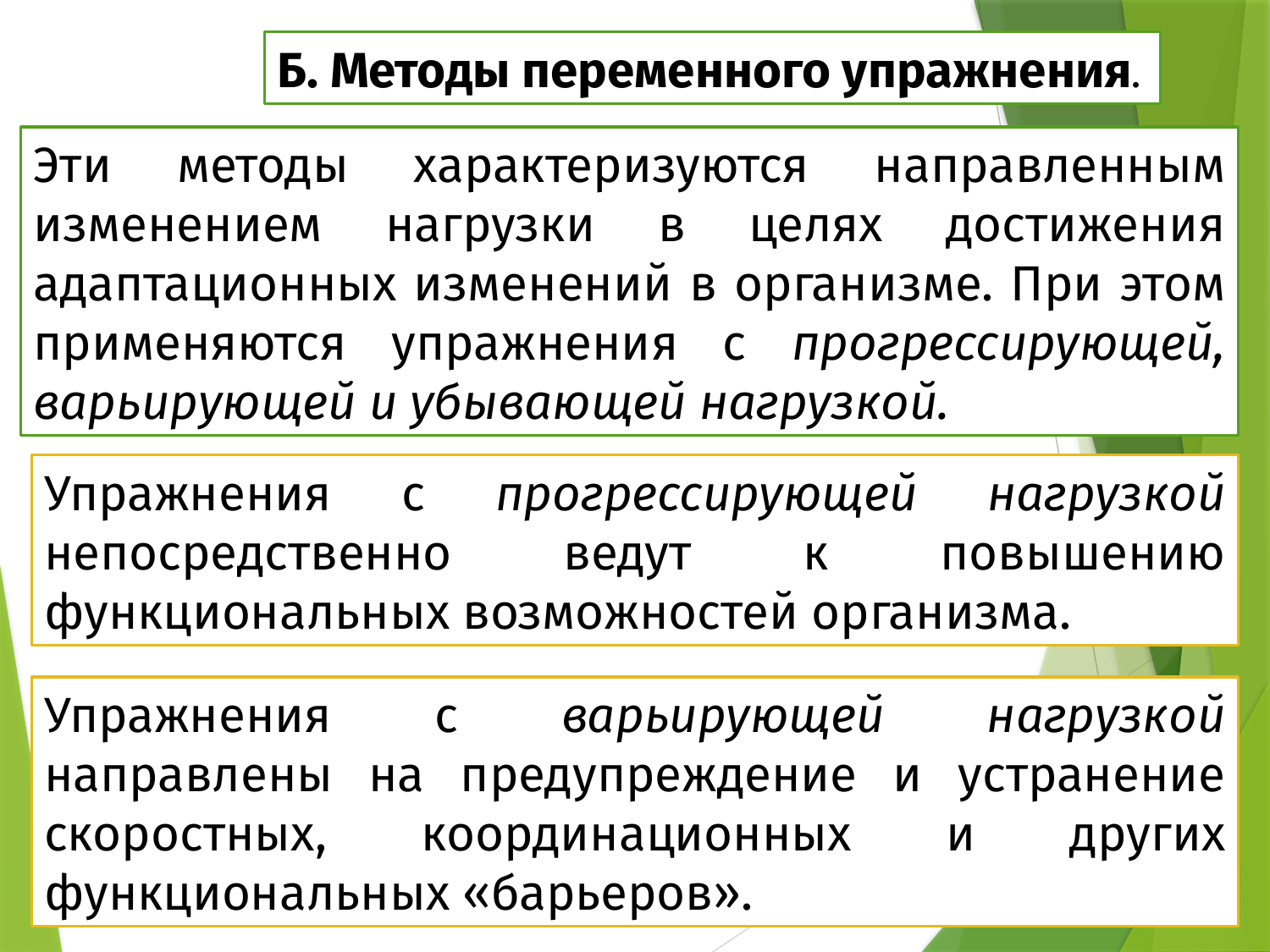

Б. Методы переменного упражнения.
Эти методы характеризуются направленным изменением нагрузки в целях достижения адаптационных изменений в организме. При этом применяются упражнения с прогрессирующей, варьирующей и убывающей нагрузкой.
Упражнения с прогрессирующей нагрузкой непосредственно ведут к повышению функциональных возможностей организма.
Упражнения с варьирующей нагрузкой направлены на предупреждение и устранение скоростных, координационных и других функциональных «барьеров».